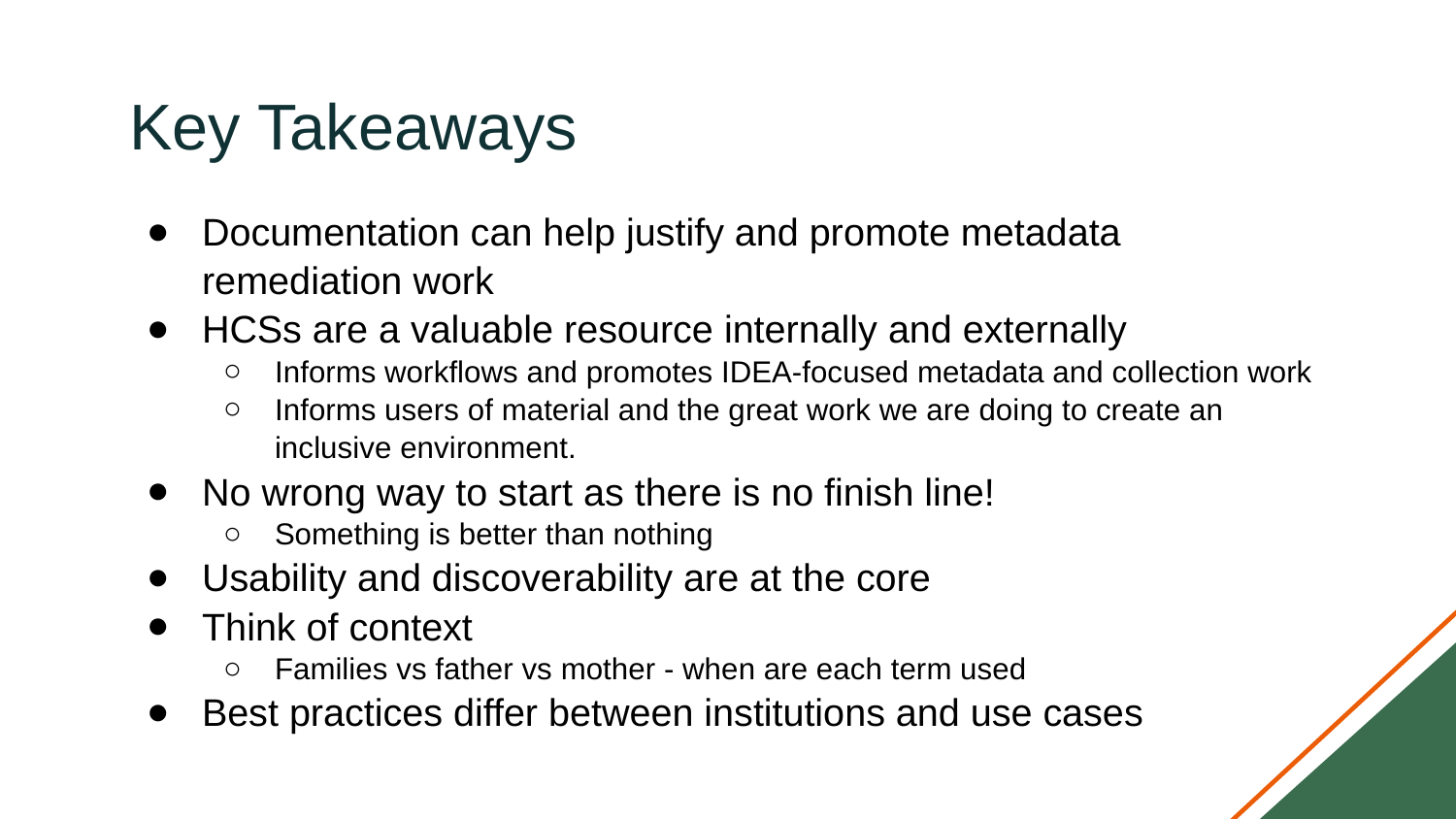

# Key Takeaways
Documentation can help justify and promote metadata remediation work
HCSs are a valuable resource internally and externally
Informs workflows and promotes IDEA-focused metadata and collection work
Informs users of material and the great work we are doing to create an inclusive environment.
No wrong way to start as there is no finish line!
Something is better than nothing
Usability and discoverability are at the core
Think of context
Families vs father vs mother - when are each term used
Best practices differ between institutions and use cases